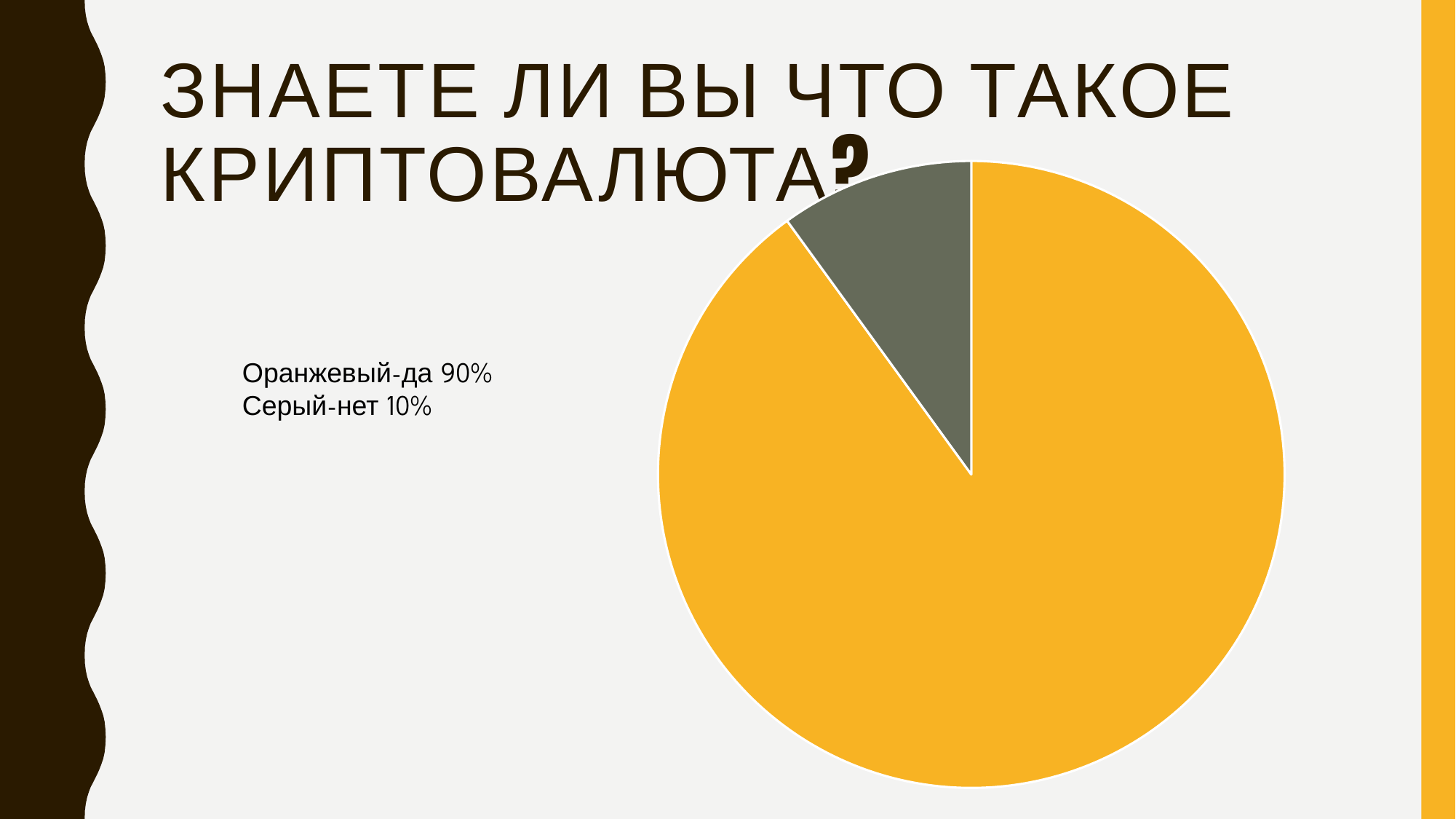

# Знаете ли вы что такое криптовалюта?

### Chart

| Category | Продажи |
|---|---|
| да | 90.0 |
| нет | 10.0 |
Оранжевый-да 90%
Серый-нет 10%